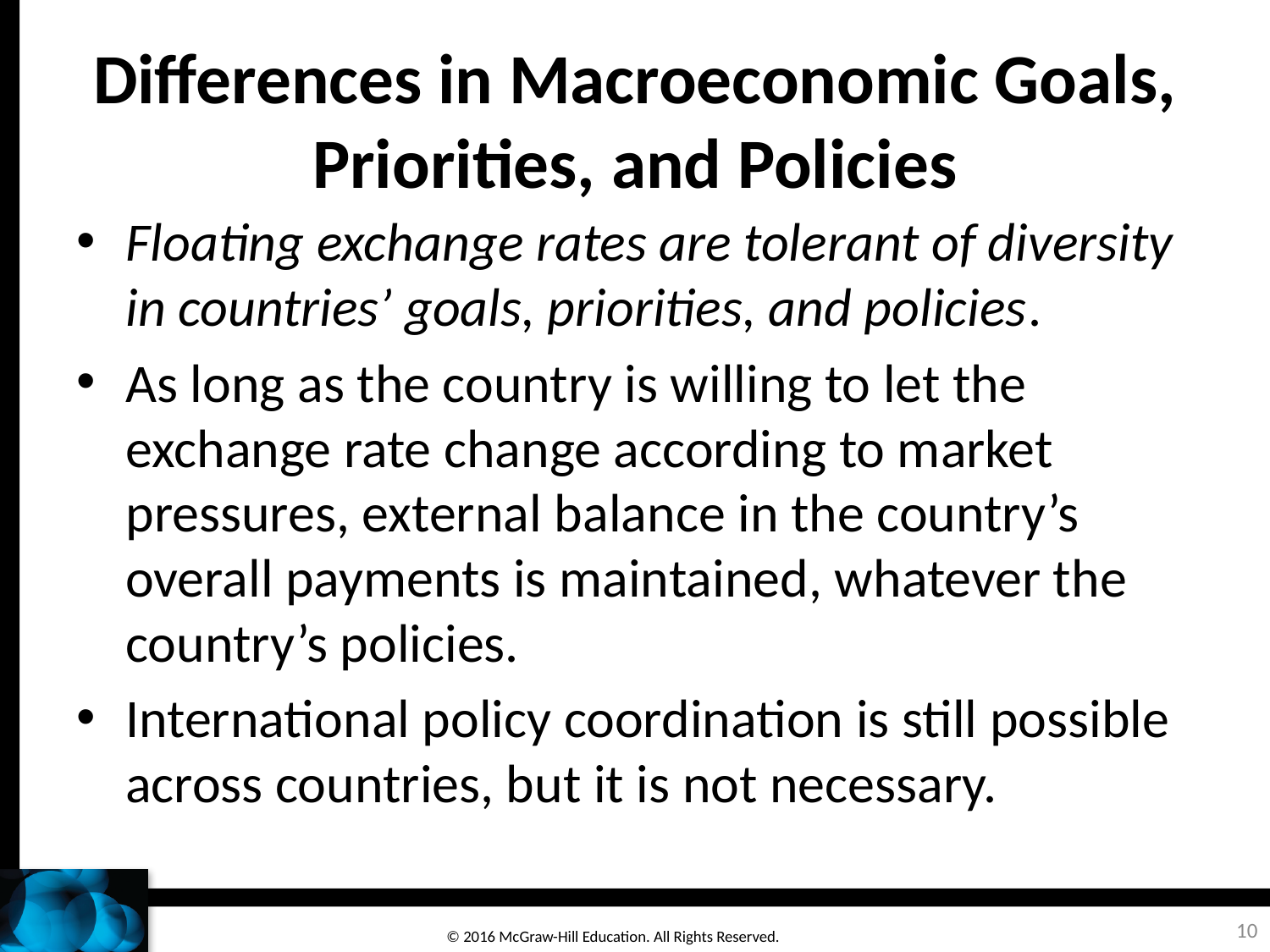

# Differences in Macroeconomic Goals, Priorities, and Policies
Floating exchange rates are tolerant of diversity in countries’ goals, priorities, and policies.
As long as the country is willing to let the exchange rate change according to market pressures, external balance in the country’s overall payments is maintained, whatever the country’s policies.
International policy coordination is still possible across countries, but it is not necessary.
10
© 2016 McGraw-Hill Education. All Rights Reserved.